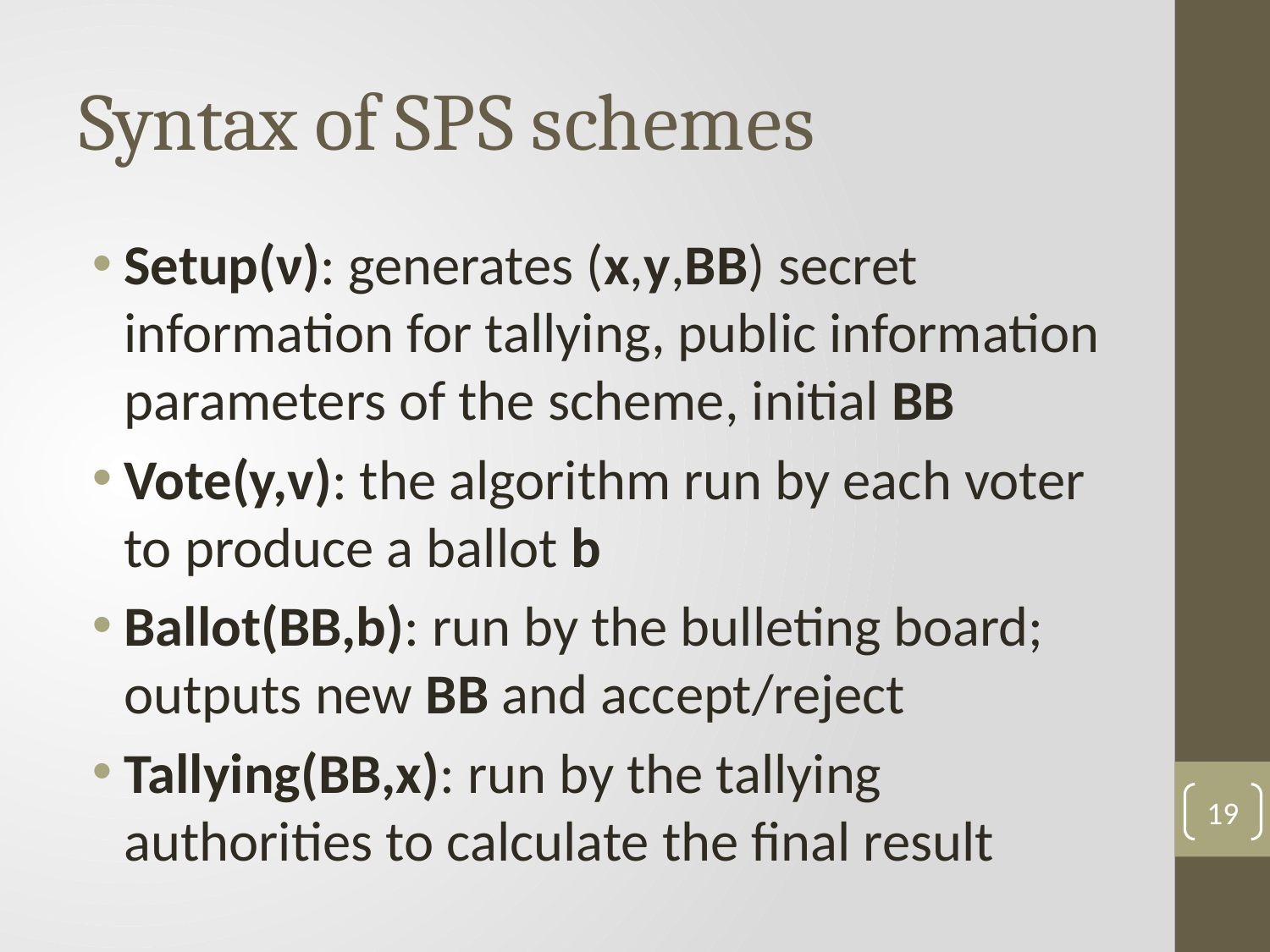

# Syntax of SPS schemes
Setup(ν): generates (x,y,BB) secret information for tallying, public information parameters of the scheme, initial BB
Vote(y,v): the algorithm run by each voter to produce a ballot b
Ballot(BB,b): run by the bulleting board; outputs new BB and accept/reject
Tallying(BB,x): run by the tallying authorities to calculate the final result
19